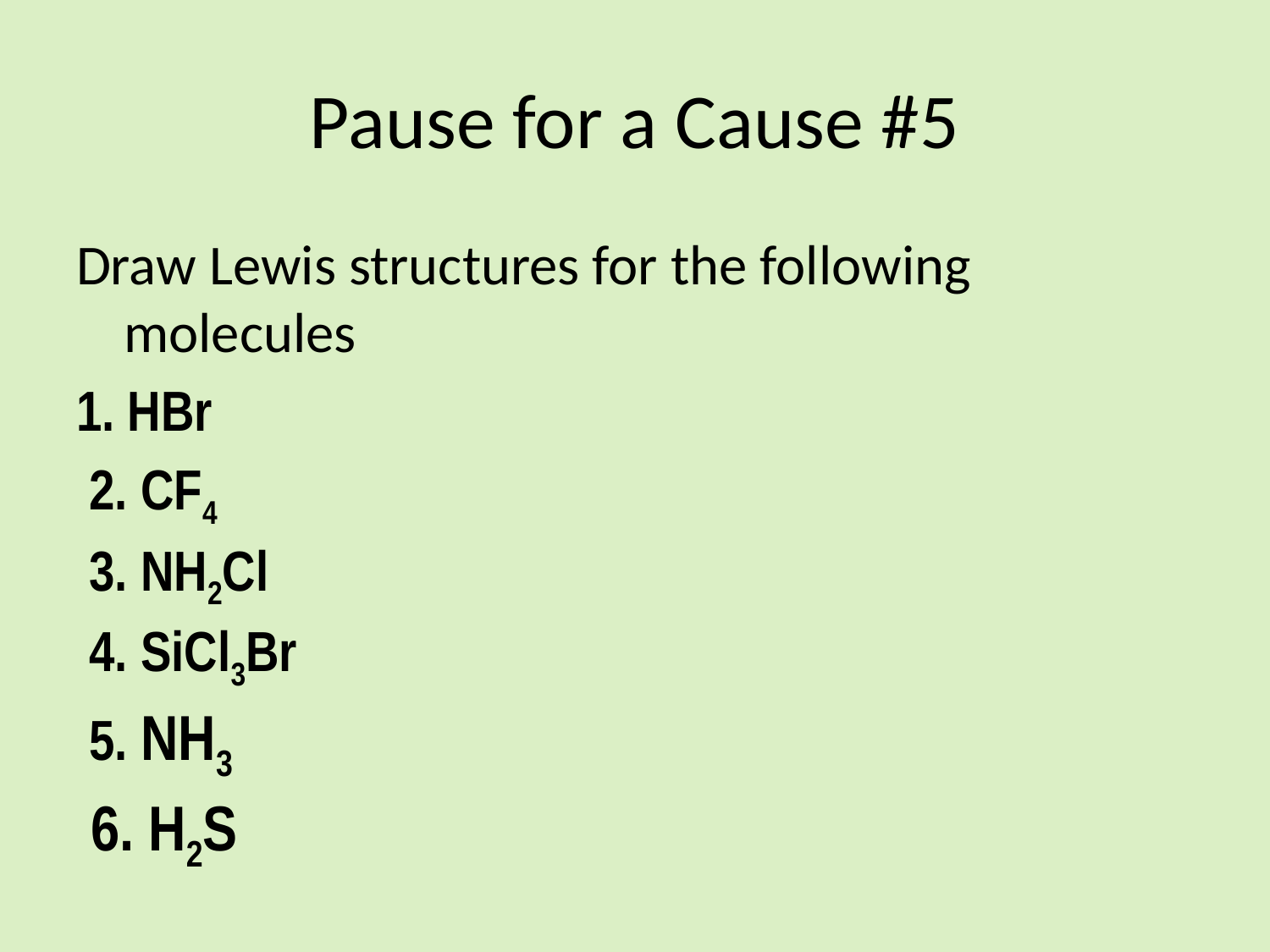

# Pause for a Cause #5
Draw Lewis structures for the following molecules
1. HBr
 2. CF4
 3. NH2Cl
 4. SiCl3Br
 5. NH3
 6. H2S